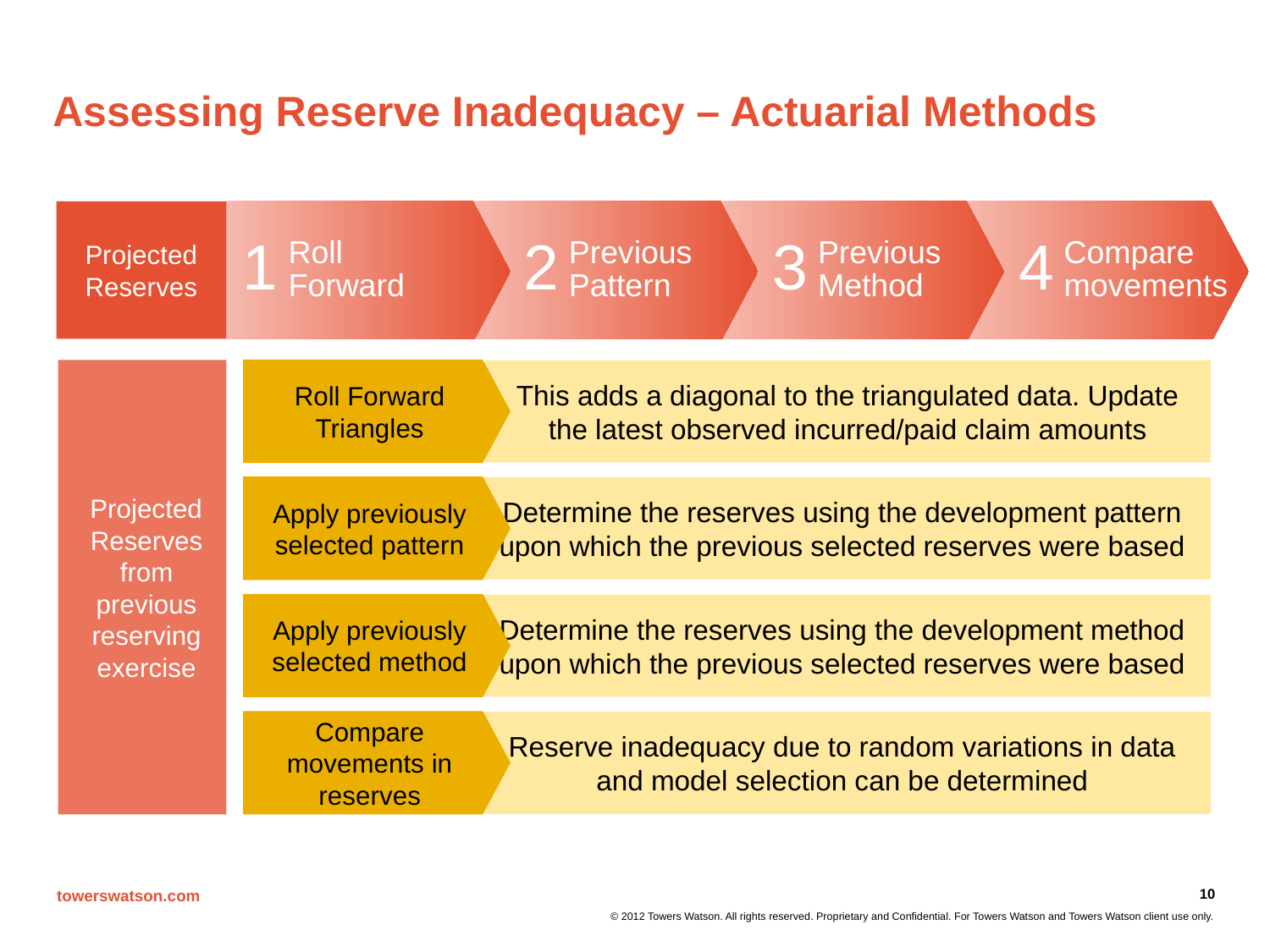

Linear Process
# Assessing Reserve Inadequacy – Actuarial Methods

Projected Reserves
Roll Forward
Previous Pattern
Previous Method
Compare movements
1
2
3
4
Roll Forward Triangles
This adds a diagonal to the triangulated data. Update the latest observed incurred/paid claim amounts
Projected Reserves from previous reserving exercise
Apply previously selected pattern
Determine the reserves using the development pattern upon which the previous selected reserves were based
Apply previously selected method
Determine the reserves using the development method upon which the previous selected reserves were based
Compare movements in reserves
Reserve inadequacy due to random variations in data and model selection can be determined
10